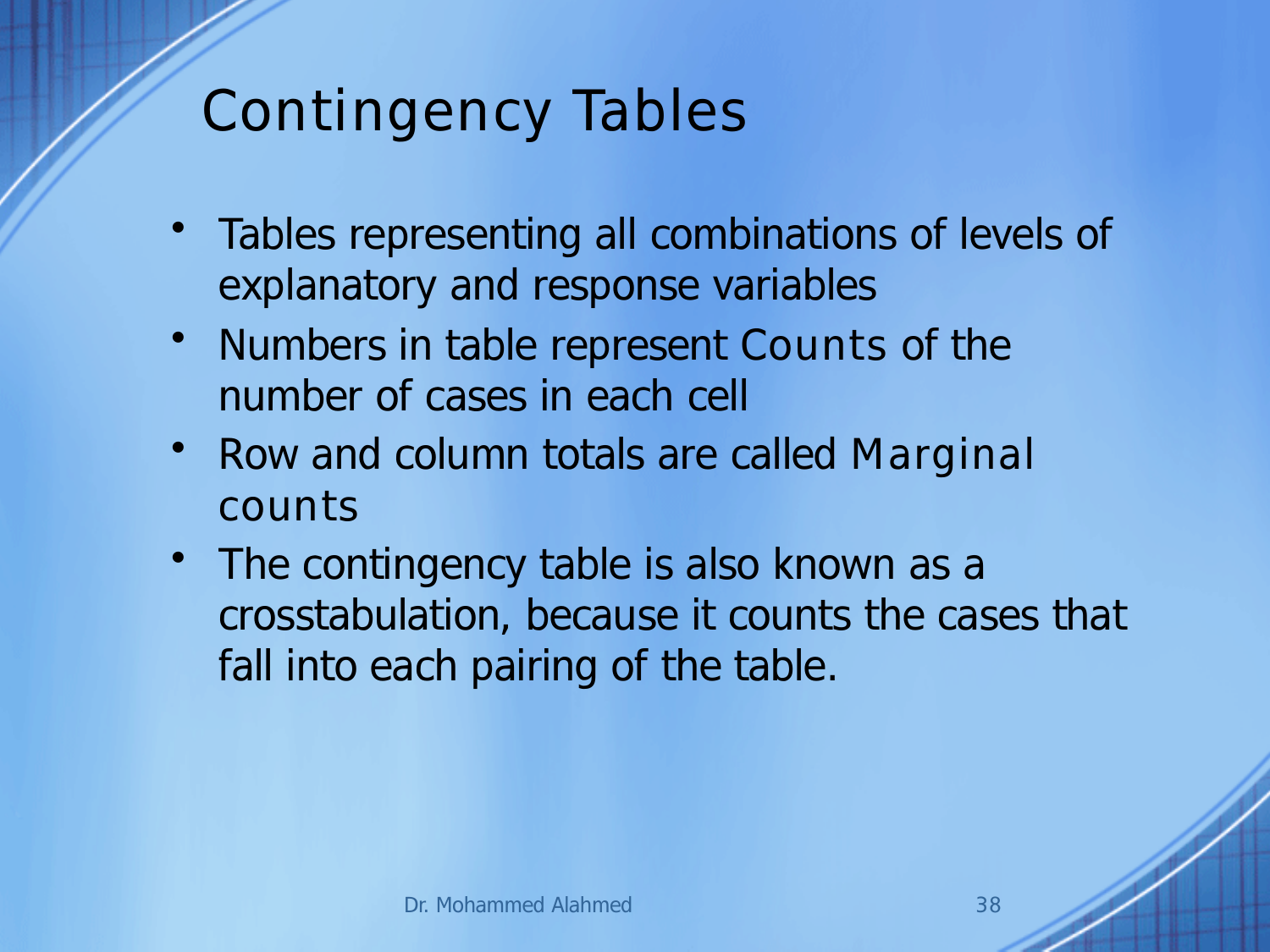

# Contingency Tables
Tables representing all combinations of levels of explanatory and response variables
Numbers in table represent Counts of the number of cases in each cell
Row and column totals are called Marginal counts
The contingency table is also known as a crosstabulation, because it counts the cases that fall into each pairing of the table.
Dr. Mohammed Alahmed
38